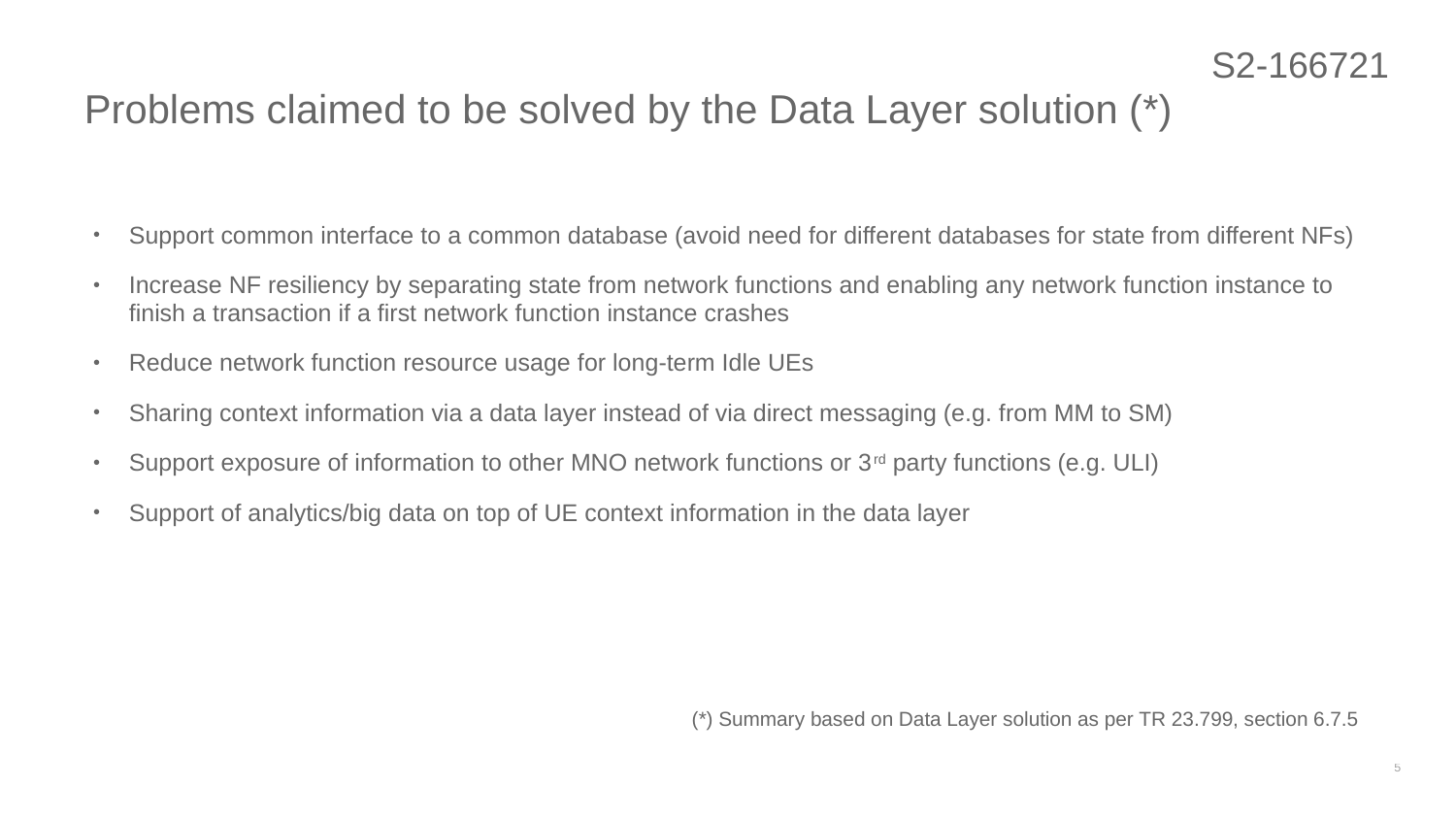

S2-166721
# Problems claimed to be solved by the Data Layer solution (*)
Support common interface to a common database (avoid need for different databases for state from different NFs)
Increase NF resiliency by separating state from network functions and enabling any network function instance to finish a transaction if a first network function instance crashes
Reduce network function resource usage for long-term Idle UEs
Sharing context information via a data layer instead of via direct messaging (e.g. from MM to SM)
Support exposure of information to other MNO network functions or 3rd party functions (e.g. ULI)
Support of analytics/big data on top of UE context information in the data layer
(*) Summary based on Data Layer solution as per TR 23.799, section 6.7.5